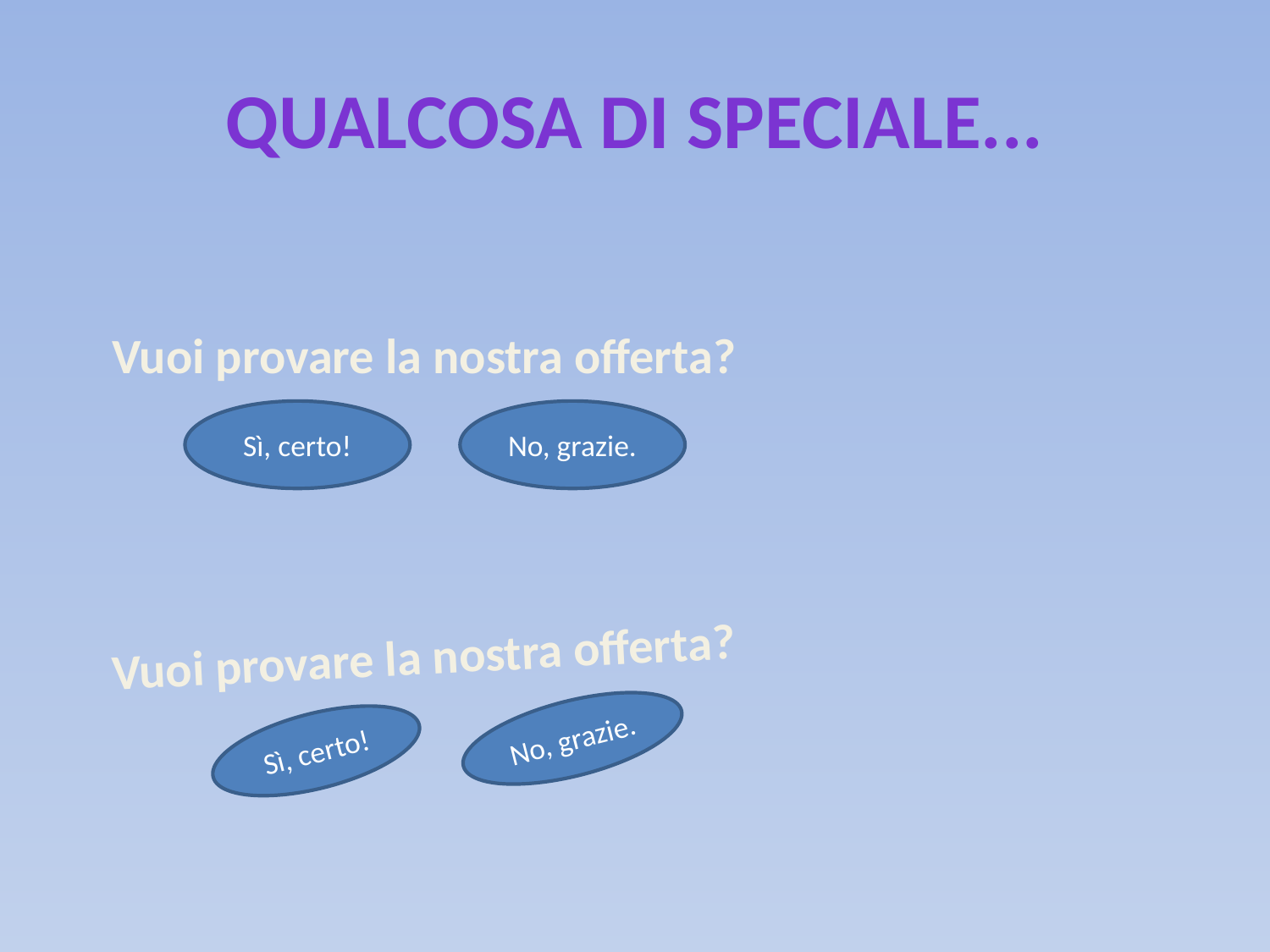

# Qualcosa di speciale...
Vuoi provare la nostra offerta?
Sì, certo!
No, grazie.
Vuoi provare la nostra offerta?
No, grazie.
Sì, certo!